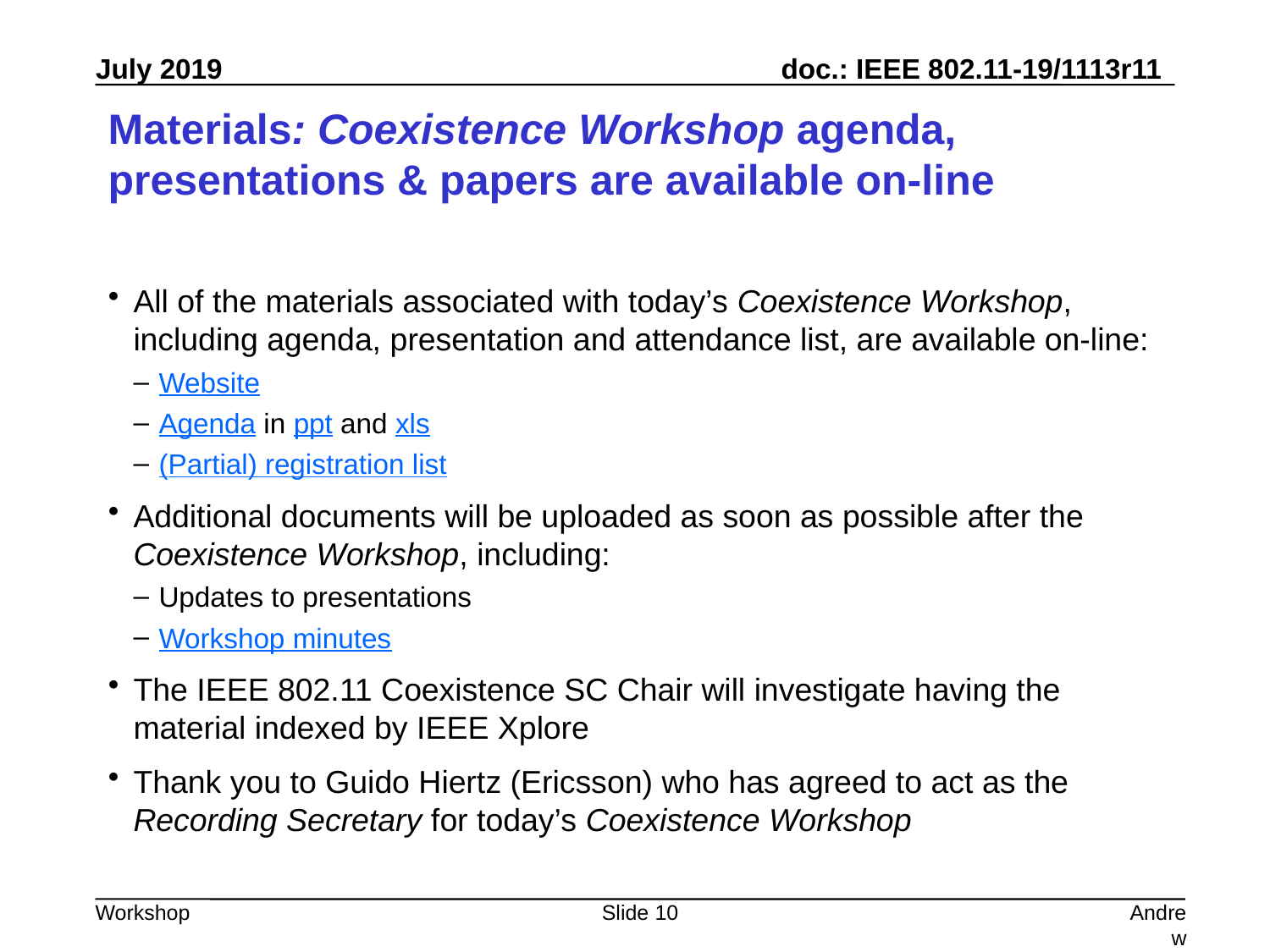

# Materials: Coexistence Workshop agenda, presentations & papers are available on-line
All of the materials associated with today’s Coexistence Workshop, including agenda, presentation and attendance list, are available on-line:
Website
Agenda in ppt and xls
(Partial) registration list
Additional documents will be uploaded as soon as possible after the Coexistence Workshop, including:
Updates to presentations
Workshop minutes
The IEEE 802.11 Coexistence SC Chair will investigate having the material indexed by IEEE Xplore
Thank you to Guido Hiertz (Ericsson) who has agreed to act as the Recording Secretary for today’s Coexistence Workshop
Slide 10
Andrew Myles, Cisco